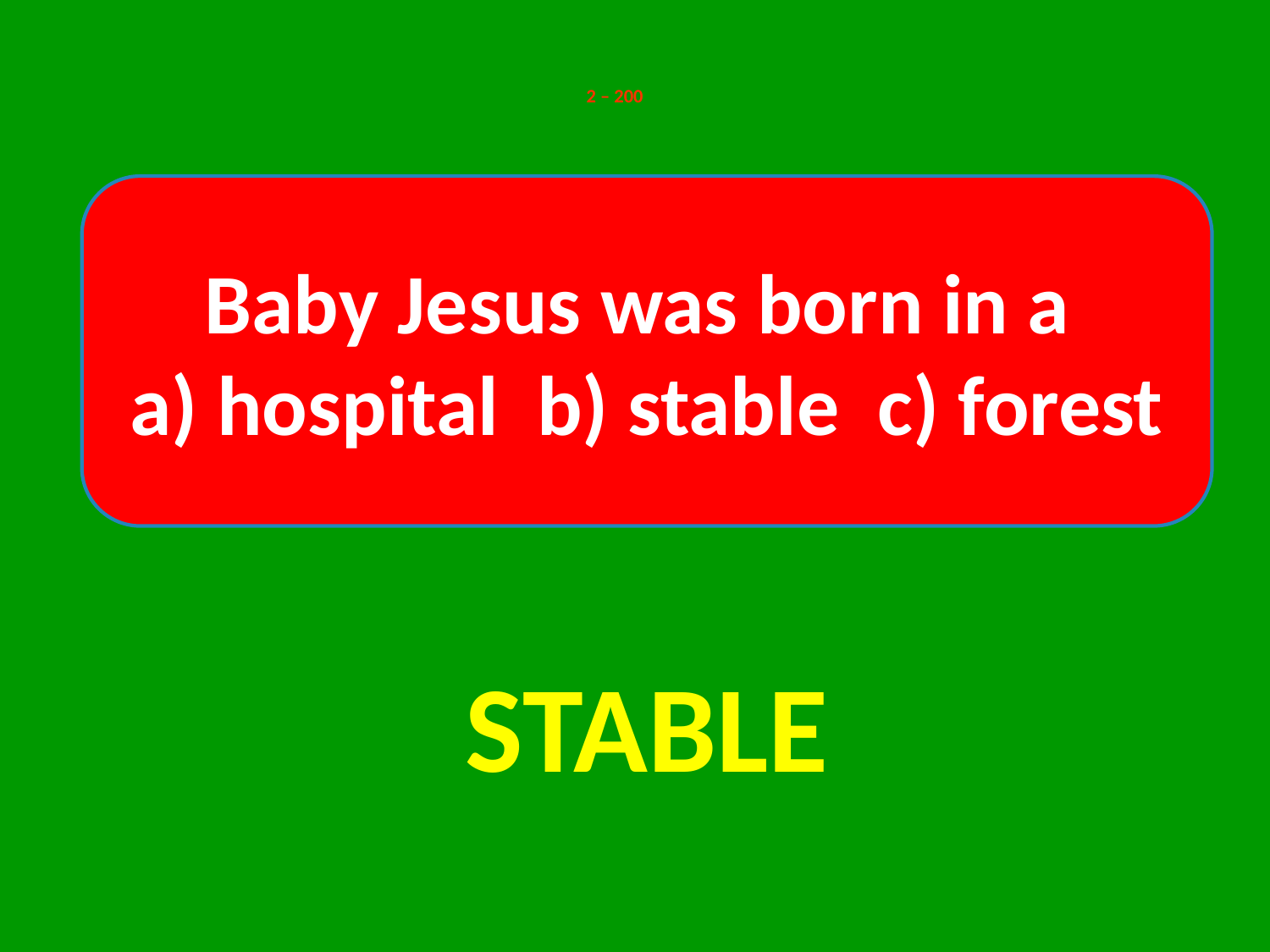

# 2 – 200
Baby Jesus was born in a
a) hospital  b) stable  c) forest

STABLE